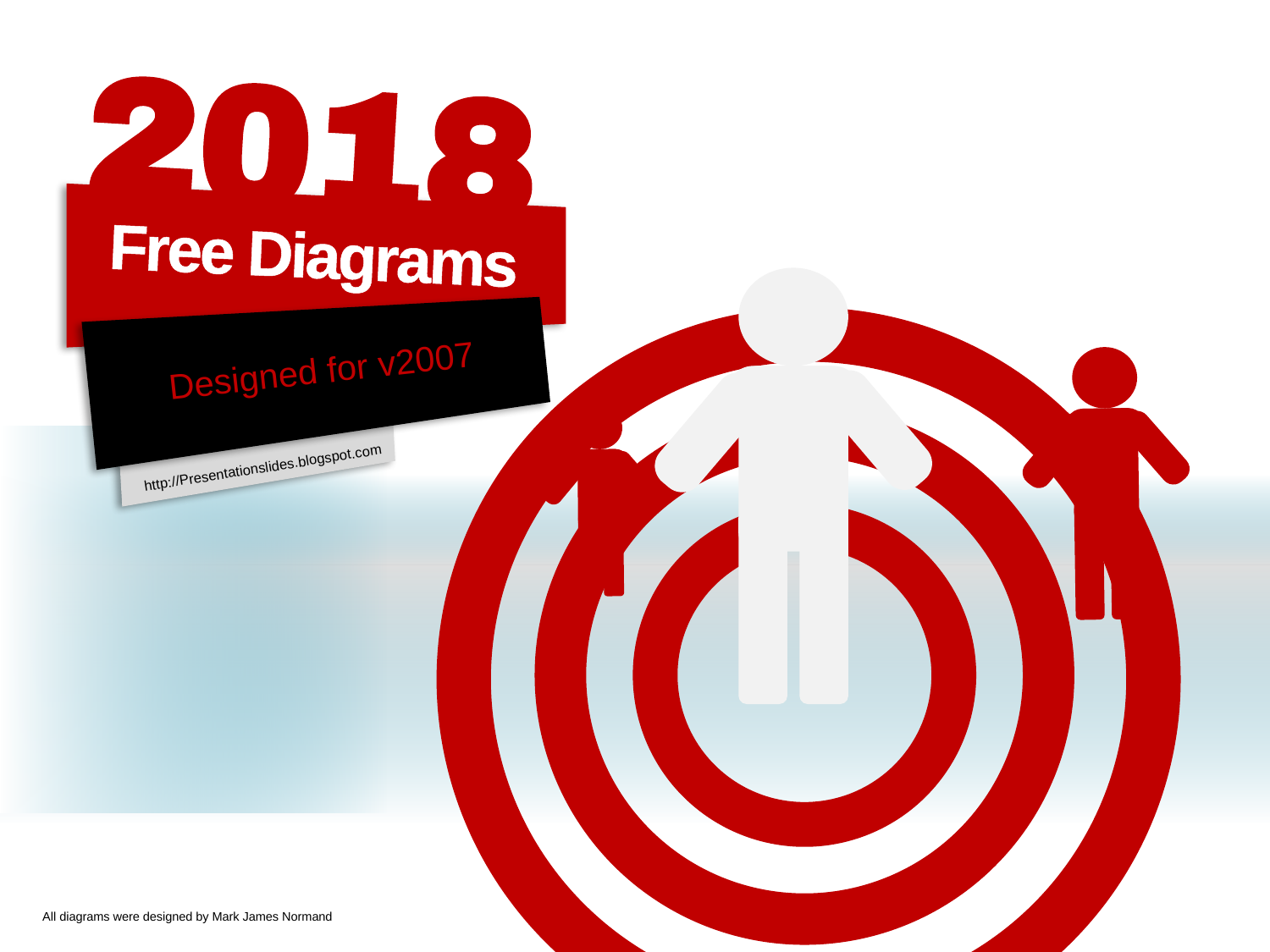

2018

Free Diagrams

Designed for v2007

http://Presentationslides.blogspot.com

All diagrams were designed by Mark James Normand